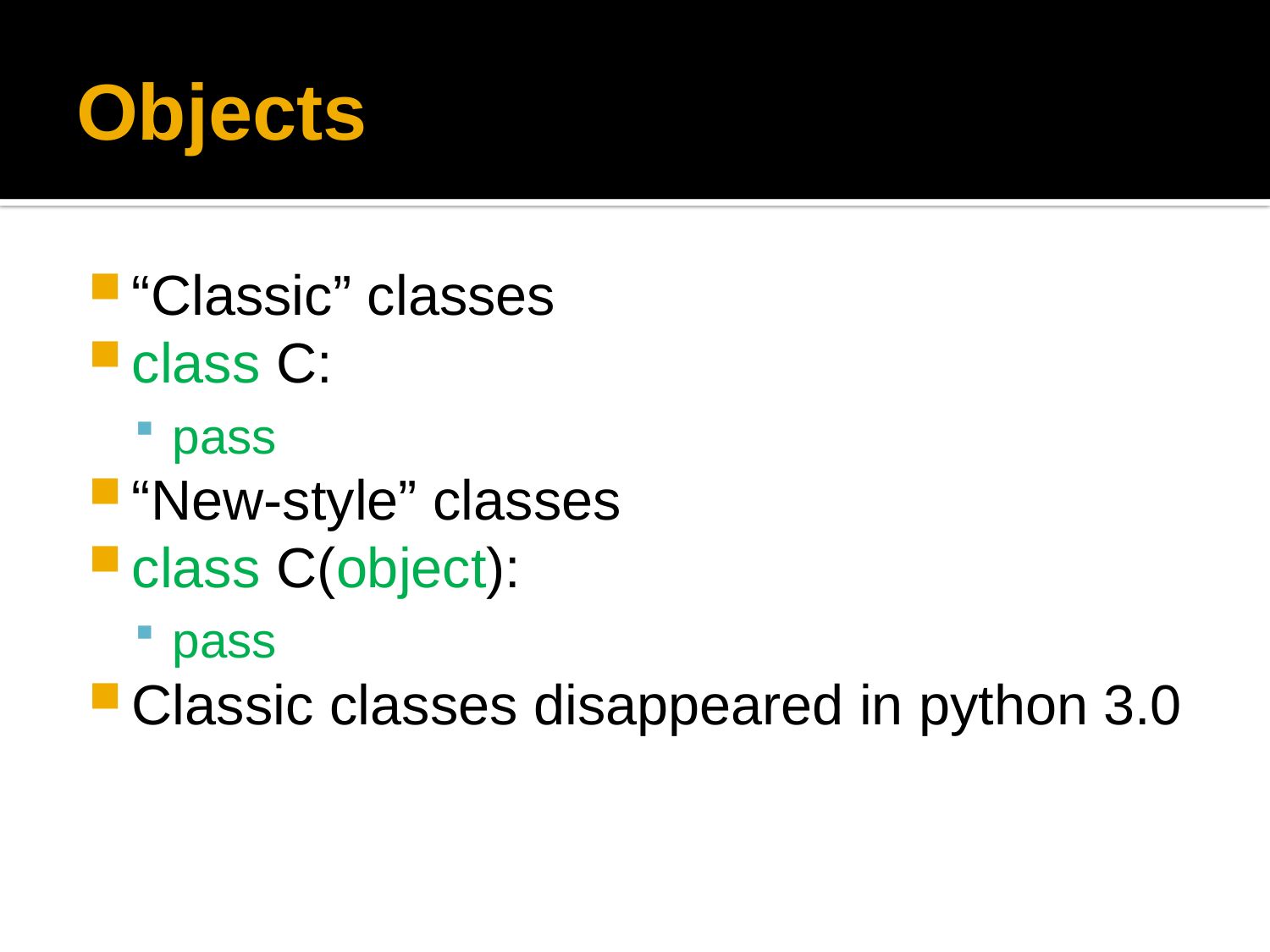

# Objects
“Classic” classes
class C:
pass
“New-style” classes
class C(object):
pass
Classic classes disappeared in python 3.0